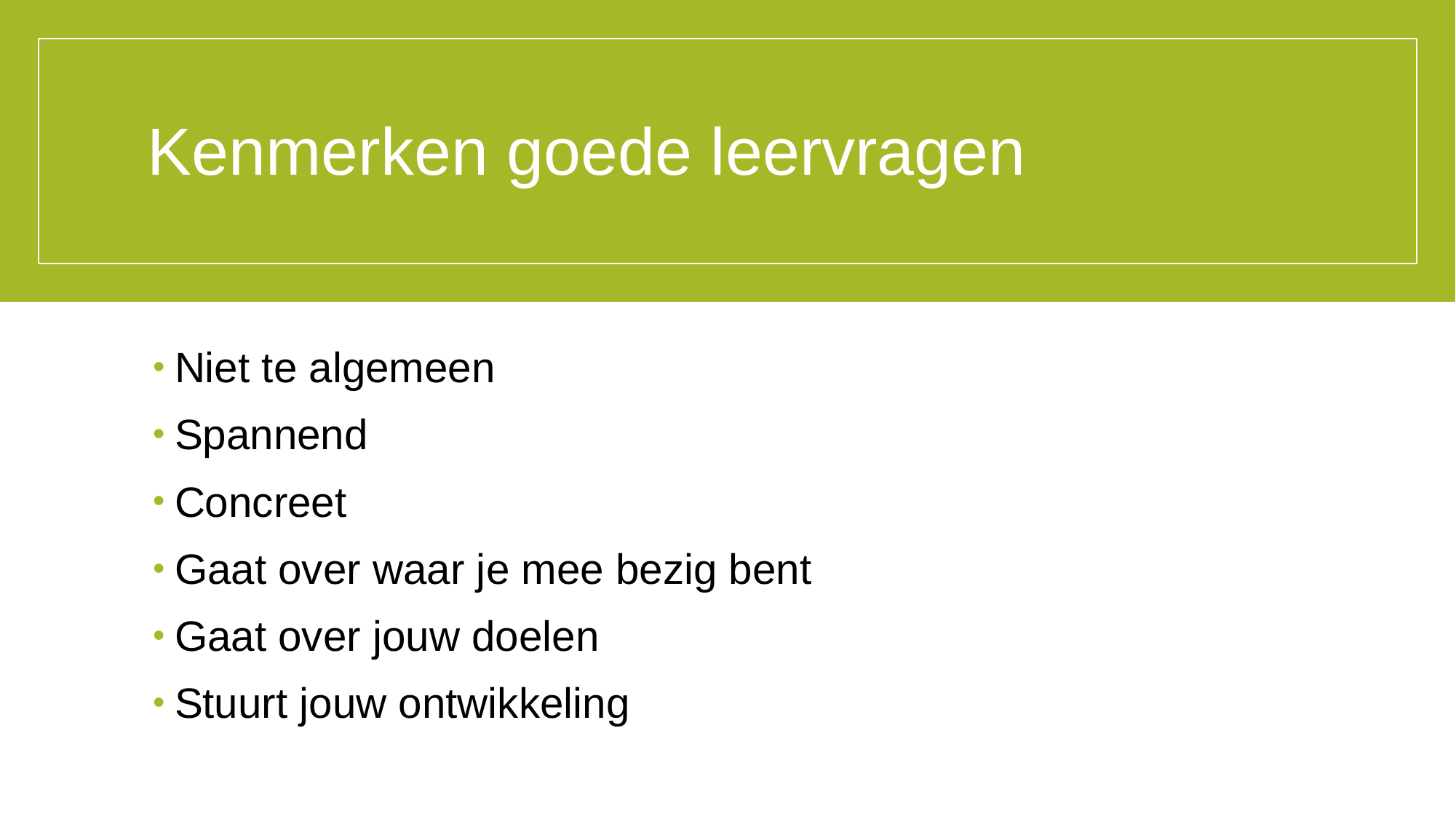

# Kenmerken goede leervragen

Niet te algemeen
Spannend
Concreet
Gaat over waar je mee bezig bent
Gaat over jouw doelen
Stuurt jouw ontwikkeling